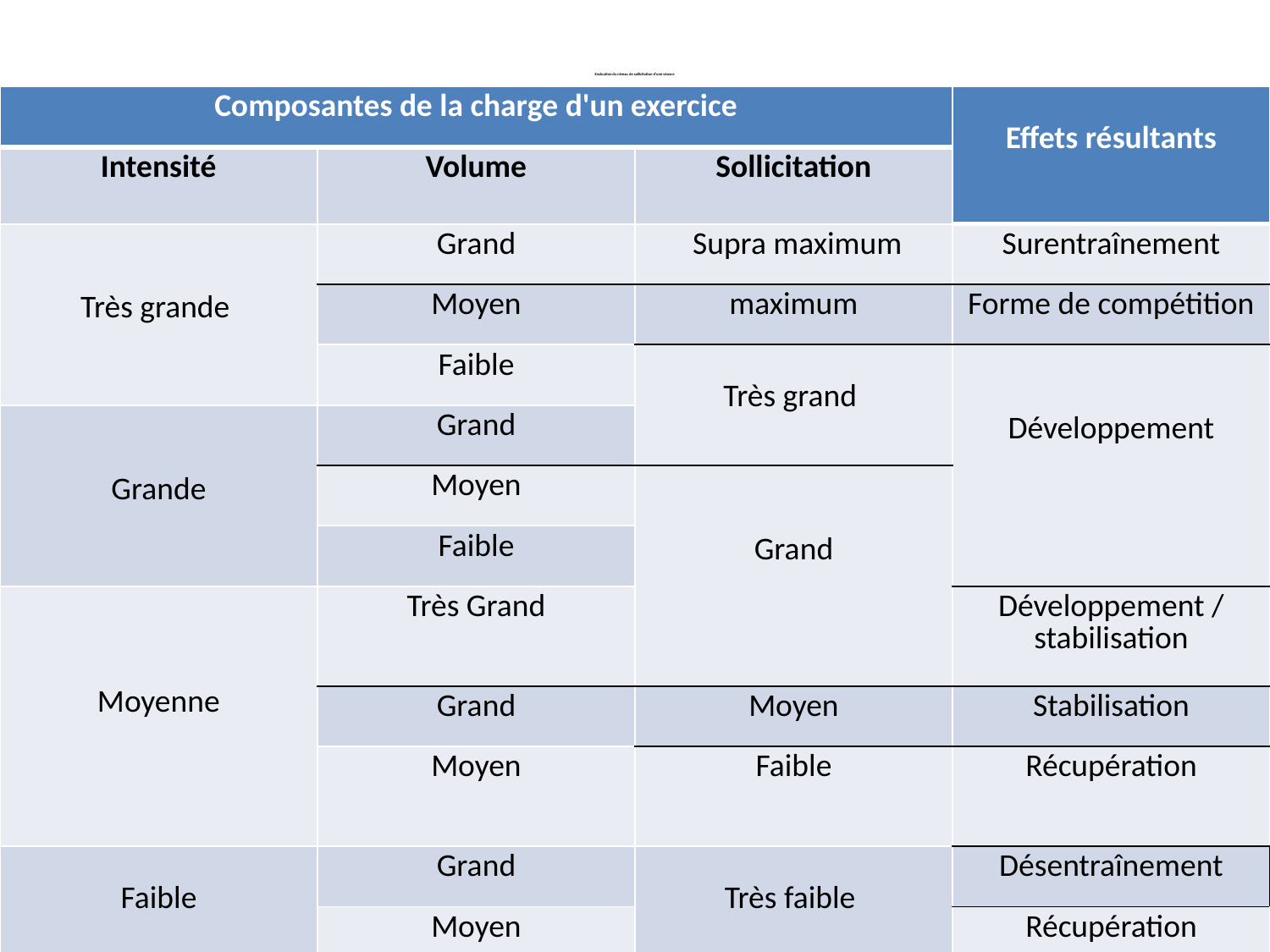

# Evaluation du niveau de sollicitation d'une séance
| Composantes de la charge d'un exercice |  |  | Effets résultants |
| --- | --- | --- | --- |
| Intensité | Volume | Sollicitation |  |
| Très grande | Grand | Supra maximum | Surentraînement |
|  | Moyen | maximum | Forme de compétition |
|  | Faible | Très grand | Développement |
| Grande | Grand |  |  |
|  | Moyen | Grand |  |
|  | Faible |  |  |
| Moyenne | Très Grand |  | Développement / stabilisation |
|  | Grand | Moyen | Stabilisation |
|  | Moyen | Faible | Récupération |
| Faible | Grand | Très faible | Désentraînement |
|  | Moyen |  | Récupération |